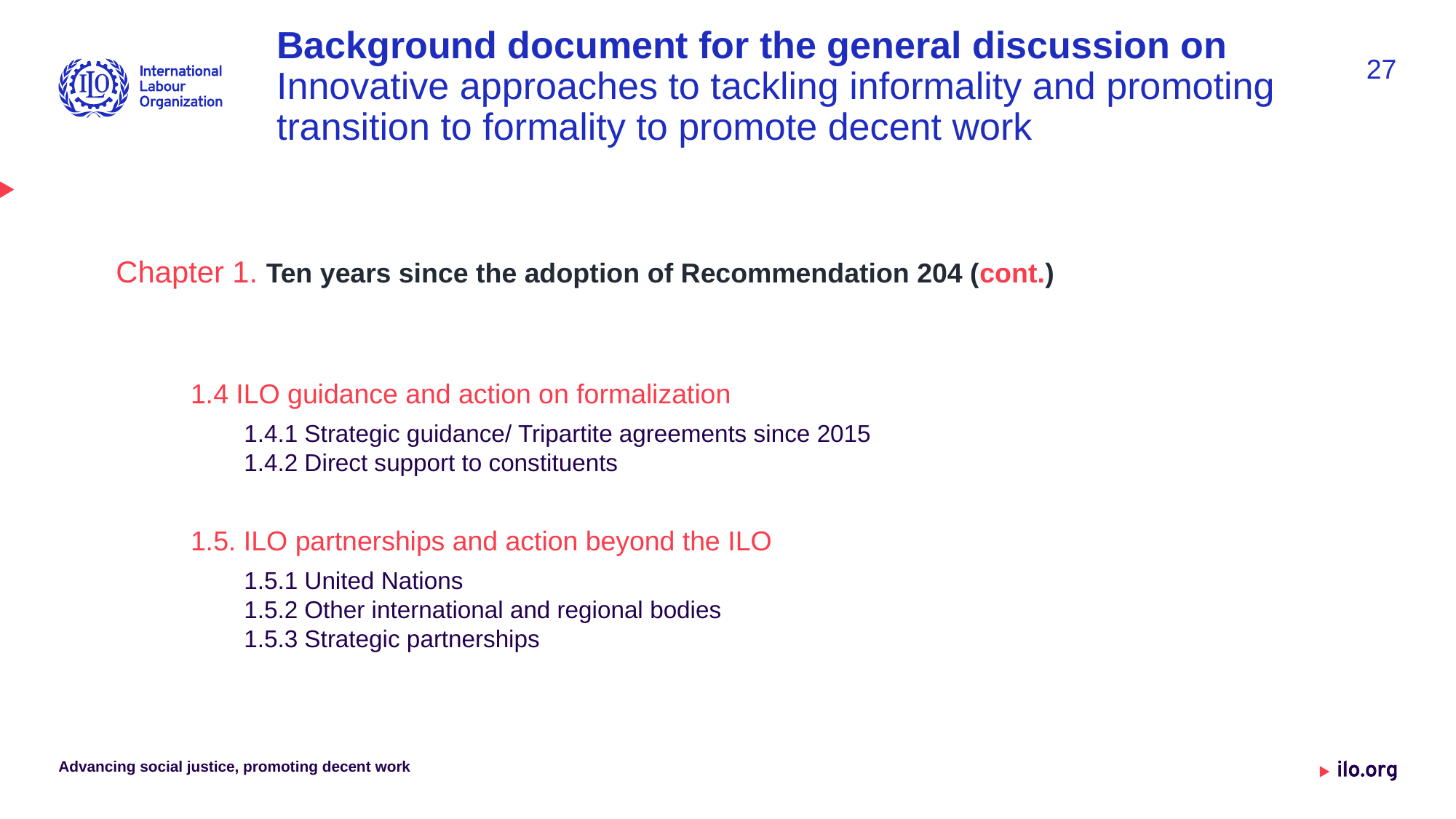

# Background document for the general discussion on Innovative approaches to tackling informality and promoting transition to formality to promote decent work
27
Chapter 1. Ten years since the adoption of Recommendation 204 (cont.)

1.4 ILO guidance and action on formalization
1.4.1 Strategic guidance/ Tripartite agreements since 2015
1.4.2 Direct support to constituents

1.5. ILO partnerships and action beyond the ILO
1.5.1 United Nations
1.5.2 Other international and regional bodies
1.5.3 Strategic partnerships

Advancing social justice, promoting decent work
Date: Monday / 01 / October / 2019